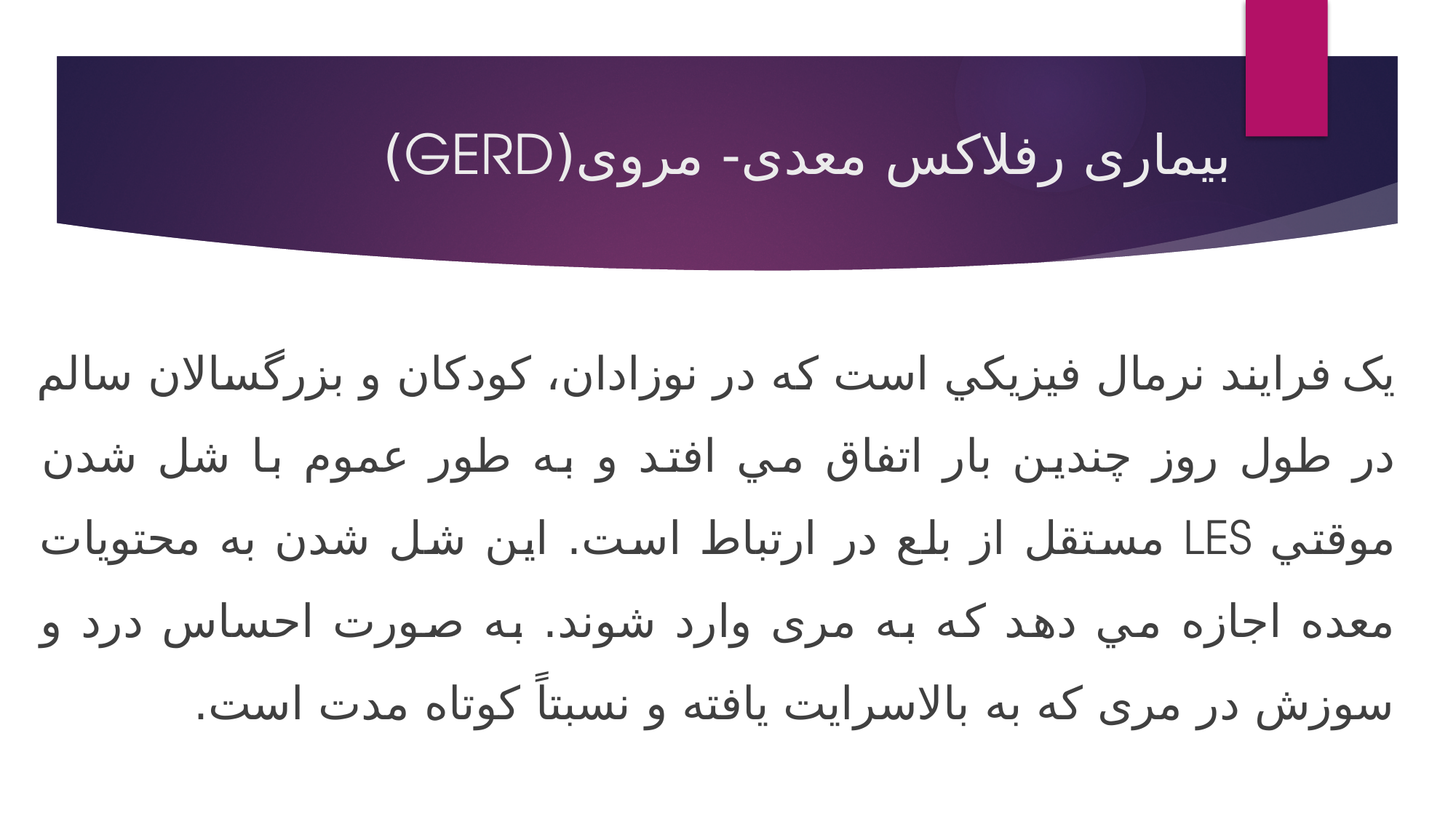

# بیماری رفلاکس معدی- مروی(GERD)
يک فرايند نرمال فيزيکي است كه در نوزادان، كودكان و بزرگسالان سالم در طول روز چندين بار اتفاق مي افتد و به طور عموم با شل شدن موقتي LES مستقل از بلع در ارتباط است. اين شل شدن به محتويات معده اجازه مي دهد كه به مری وارد شوند. به صورت احساس درد و سوزش در مری كه به بالاسرايت يافته و نسبتاً كوتاه مدت است.